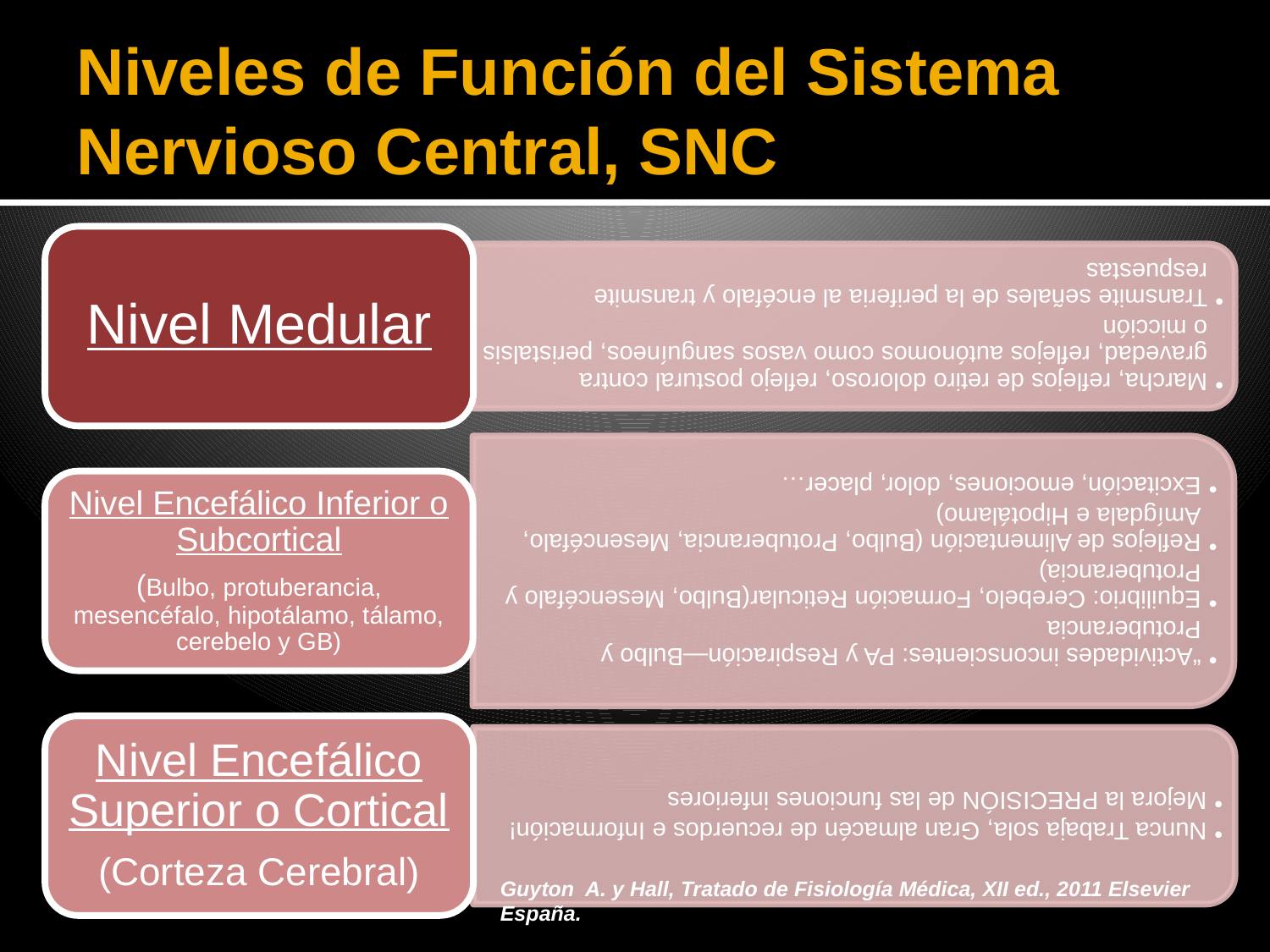

# Niveles de Función del Sistema Nervioso Central, SNC
Marcha, reflejos de retiro doloroso, reflejo postural contra gravedad, reflejos autónomos como vasos sanguíneos, peristalsis o micción
Transmite señales de la periferia al encéfalo y transmite respuestas
Nivel Medular
“Actividades inconscientes: PA y Respiración—Bulbo y Protuberancia
Equilibrio: Cerebelo, Formación Reticular(Bulbo, Mesencéfalo y Protuberancia)
Reflejos de Alimentación (Bulbo, Protuberancia, Mesencéfalo, Amígdala e Hipotálamo)
Excitación, emociones, dolor, placer…
Nivel Encefálico Inferior o Subcortical
(Bulbo, protuberancia, mesencéfalo, hipotálamo, tálamo, cerebelo y GB)
Nunca Trabaja sola, Gran almacén de recuerdos e Información!
Mejora la PRECISIÓN de las funciones inferiores
Nivel Encefálico Superior o Cortical
(Corteza Cerebral)
Guyton  A. y Hall, Tratado de Fisiología Médica, XII ed., 2011 Elsevier España.